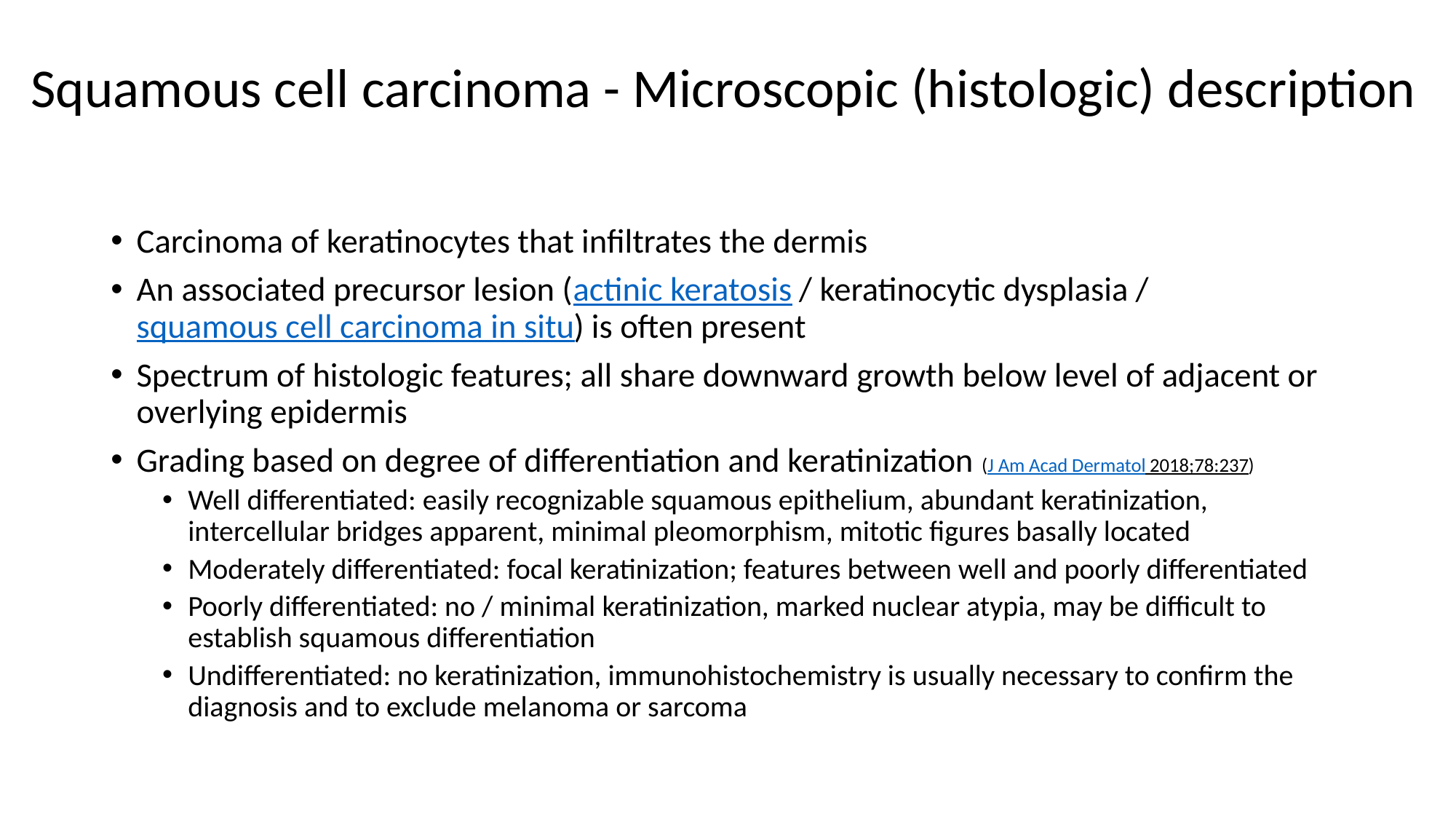

# Squamous cell carcinoma - Microscopic (histologic) description
Carcinoma of keratinocytes that infiltrates the dermis
An associated precursor lesion (actinic keratosis / keratinocytic dysplasia / squamous cell carcinoma in situ) is often present
Spectrum of histologic features; all share downward growth below level of adjacent or overlying epidermis
Grading based on degree of differentiation and keratinization (J Am Acad Dermatol 2018;78:237)
Well differentiated: easily recognizable squamous epithelium, abundant keratinization, intercellular bridges apparent, minimal pleomorphism, mitotic figures basally located
Moderately differentiated: focal keratinization; features between well and poorly differentiated
Poorly differentiated: no / minimal keratinization, marked nuclear atypia, may be difficult to establish squamous differentiation
Undifferentiated: no keratinization, immunohistochemistry is usually necessary to confirm the diagnosis and to exclude melanoma or sarcoma